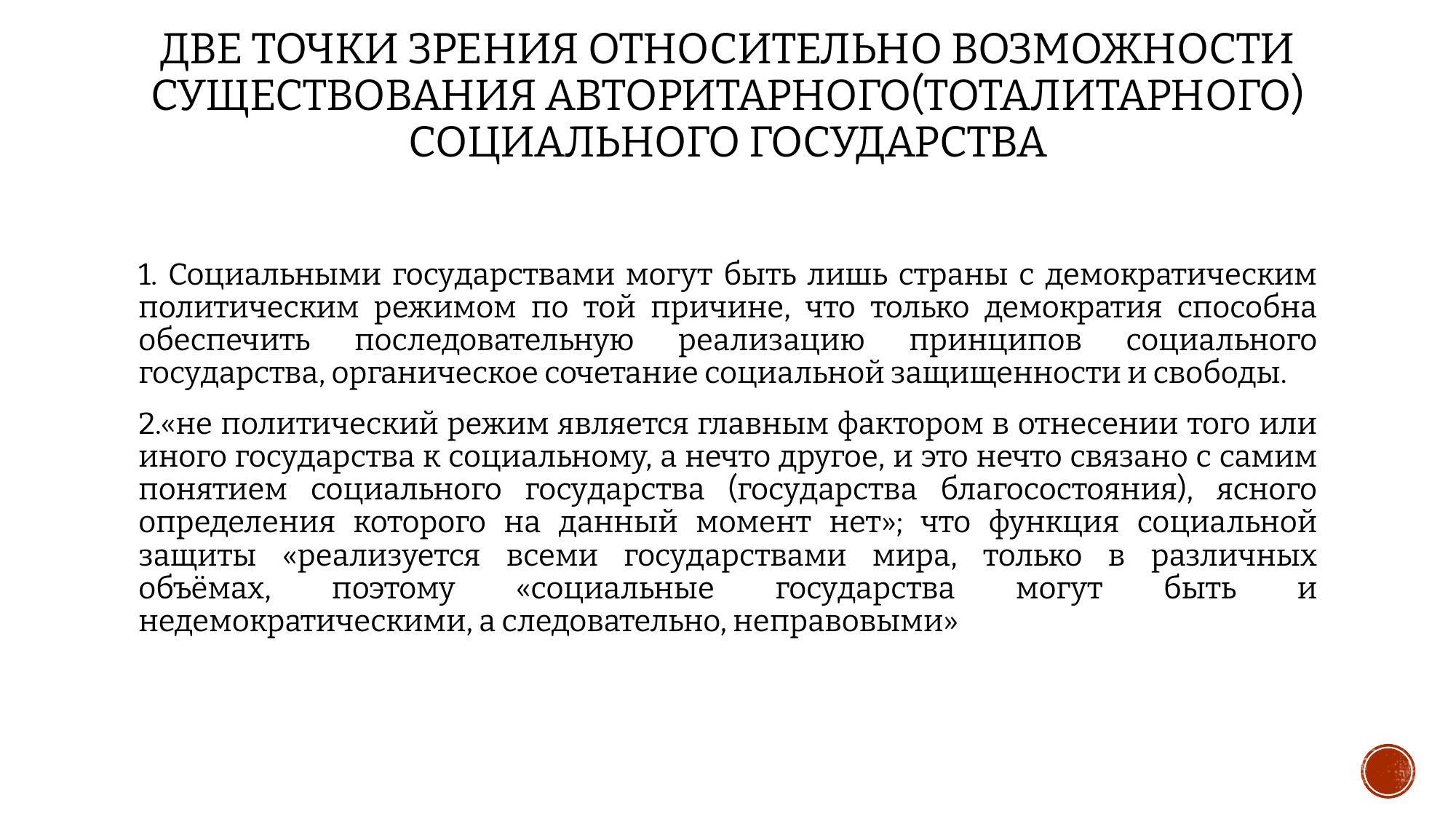

# ДВЕ Точки зрения относительно возможности существования авторитарного(тоталитарного) социального государства
1. Социальными государствами могут быть лишь страны с демократическим политическим режимом по той причине, что только демократия способна обеспечить последовательную реализацию принципов социального государства, органическое сочетание социальной защищенности и свободы.
2.«не политический режим является главным фактором в отнесении того или иного государства к социальному, а нечто другое, и это нечто связано с самим понятием социального государства (государства благосостояния), ясного определения которого на данный момент нет»; что функция социальной защиты «реализуется всеми государствами мира, только в различных объёмах, поэтому «социальные государства могут быть и недемократическими, а следовательно, неправовыми»